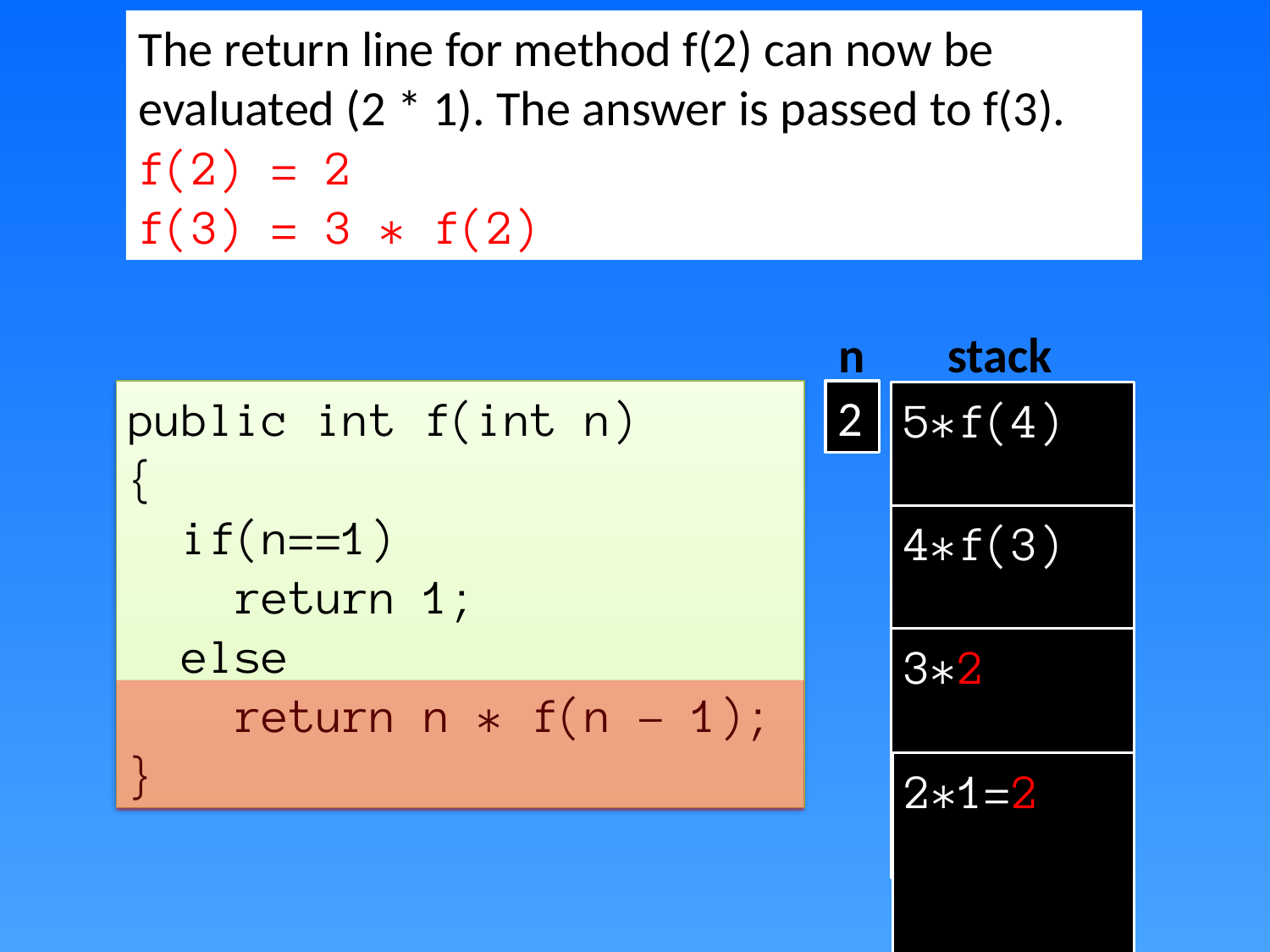

The return line for method f(2) can now be evaluated (2 * 1). The answer is passed to f(3).
f(2) = 2
f(3) = 3 * f(2)
n
stack
public int f(int n)
{
  if(n==1)
    return 1;
  else
    return n * f(n – 1);
}
2
5*f(4)
4*f(3)
3*2

2*1=2